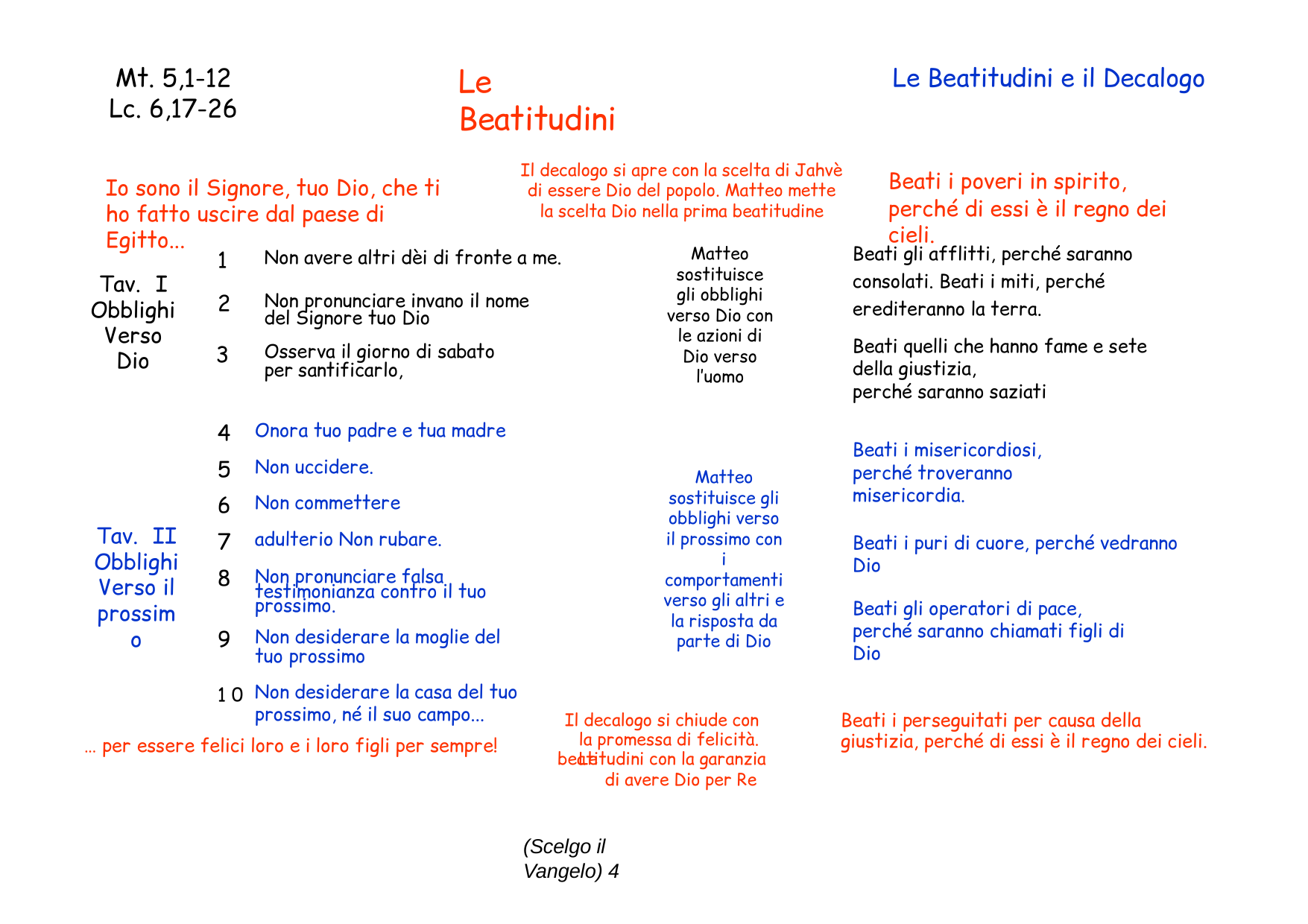

Mt. 5,1-12
Lc. 6,17-26
Le Beatitudini e il Decalogo
Le  Beatitudini
Il decalogo si apre con la scelta di Jahvè di essere Dio del popolo. Matteo mette la scelta Dio nella prima beatitudine
Beati i poveri in spirito,
perché di essi è il regno dei cieli.
Io sono il Signore, tuo Dio, che ti ho fatto uscire dal paese di Egitto...
Beati gli afflitti, perché saranno consolati. Beati i miti, perché erediteranno la terra.

Beati quelli che hanno fame e sete della giustizia,
perché saranno saziati
Matteo sostituisce gli obblighi verso Dio con le azioni di Dio verso l’uomo
Non avere altri dèi di fronte a me.
1

2
Tav.  I Obblighi Verso Dio
Non pronunciare invano il nome del Signore tuo Dio

Osserva il giorno di sabato per santificarlo,
3
Onora tuo padre e tua madre
4

5

6

7

8
Beati i misericordiosi,
perché troveranno misericordia.
Non uccidere.
Non commettere adulterio Non rubare.
Matteo sostituisce gli obblighi verso il prossimo con i comportamenti verso gli altri e la risposta da parte di Dio
Tav.  II Obblighi Verso il prossimo
Beati i puri di cuore, perché vedranno Dio
Non pronunciare falsa testimonianza contro il tuo prossimo.
Beati gli operatori di pace,
perché saranno chiamati figli di Dio
9
Non desiderare la moglie del tuo prossimo
10 Non desiderare la casa del tuo prossimo, né il suo campo...
Beati i perseguitati per causa della giustizia, perché di essi è il regno dei cieli.
Il decalogo si chiude con la promessa di felicità. Le
… per essere felici loro e i loro figli per sempre!
beatitudini con la garanzia di avere Dio per Re
(Scelgo il Vangelo) 4